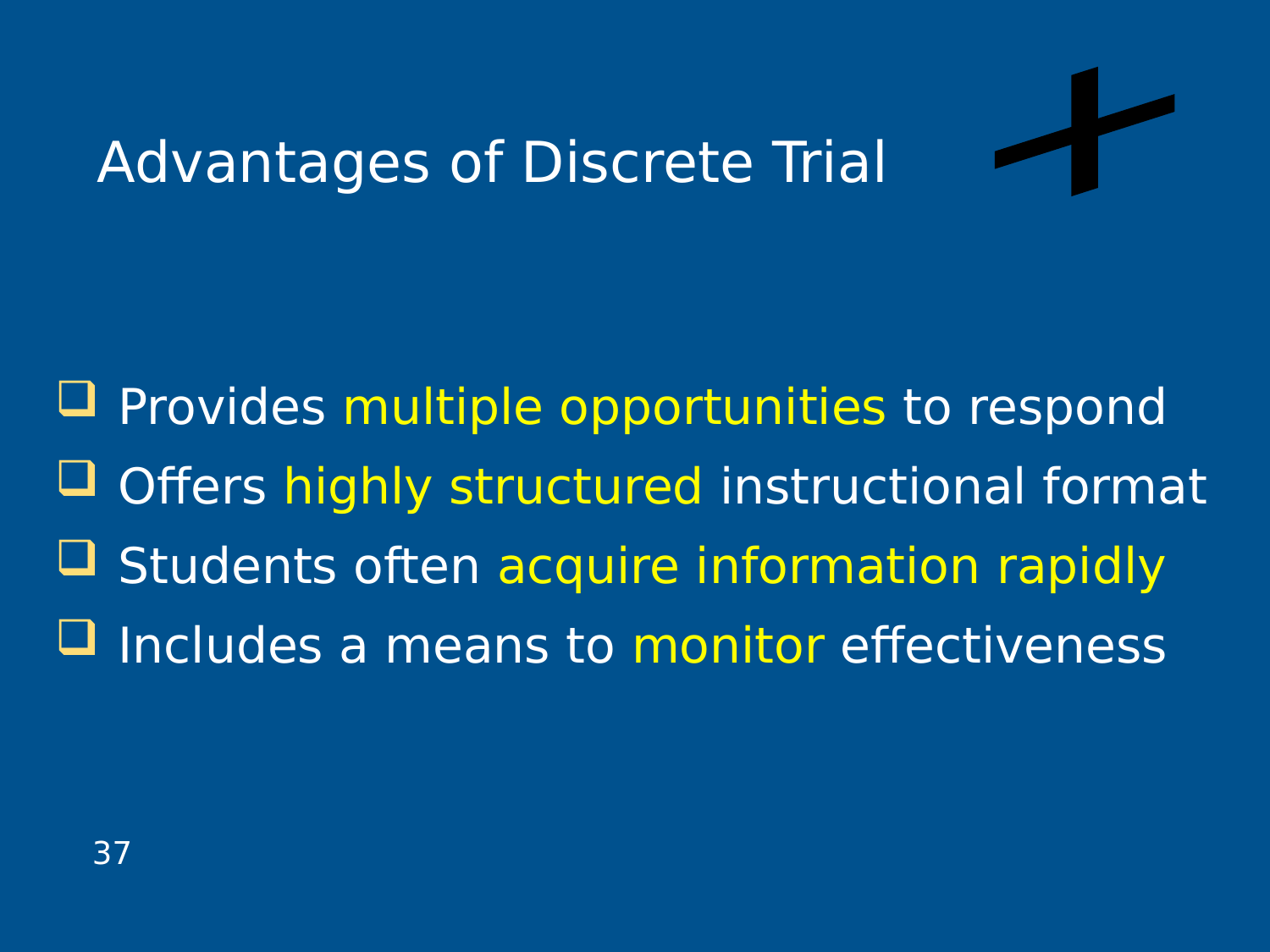

+
# Advantages of Discrete Trial
 Provides multiple opportunities to respond
 Offers highly structured instructional format
 Students often acquire information rapidly
 Includes a means to monitor effectiveness
37